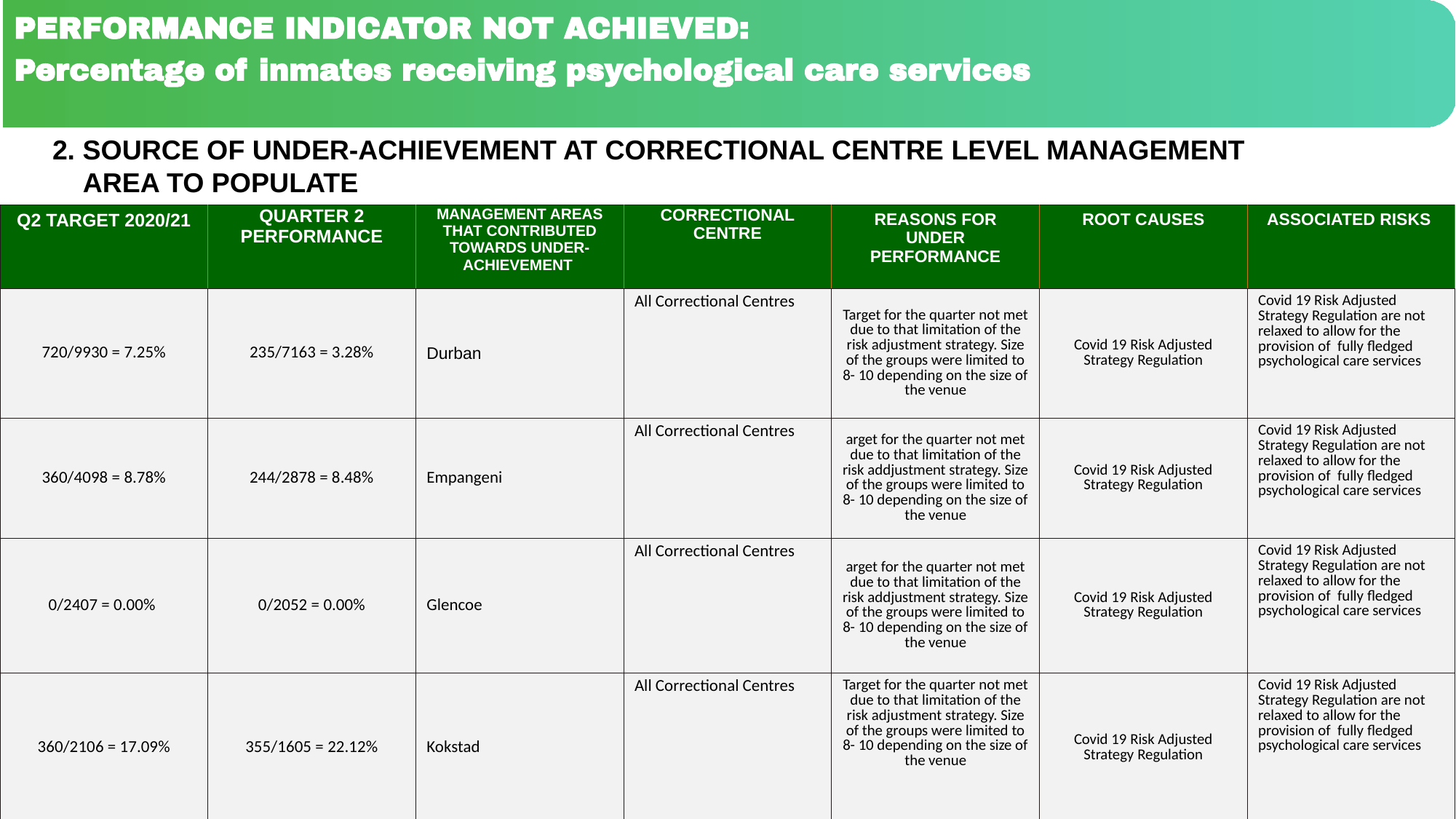

PERFORMANCE INDICATOR NOT ACHIEVED:
Percentage of inmates receiving psychological care services
     2. SOURCE OF UNDER-ACHIEVEMENT AT CORRECTIONAL CENTRE LEVEL MANAGEMENT
         AREA TO POPULATE
| Q2 TARGET 2020/21 | QUARTER 2 PERFORMANCE | MANAGEMENT AREAS THAT CONTRIBUTED TOWARDS UNDER-ACHIEVEMENT | CORRECTIONAL CENTRE | REASONS FOR UNDER PERFORMANCE | ROOT CAUSES | ASSOCIATED RISKS |
| --- | --- | --- | --- | --- | --- | --- |
| 720/9930 = 7.25% | 235/7163 = 3.28% | Durban | All Correctional Centres | Target for the quarter not met due to that limitation of the risk adjustment strategy. Size of the groups were limited to 8- 10 depending on the size of the venue | Covid 19 Risk Adjusted Strategy Regulation | Covid 19 Risk Adjusted Strategy Regulation are not relaxed to allow for the provision of fully fledged psychological care services |
| 360/4098 = 8.78% | 244/2878 = 8.48% | Empangeni | All Correctional Centres | arget for the quarter not met due to that limitation of the risk addjustment strategy. Size of the groups were limited to 8- 10 depending on the size of the venue | Covid 19 Risk Adjusted Strategy Regulation | Covid 19 Risk Adjusted Strategy Regulation are not relaxed to allow for the provision of fully fledged psychological care services |
| 0/2407 = 0.00% | 0/2052 = 0.00% | Glencoe | All Correctional Centres | arget for the quarter not met due to that limitation of the risk addjustment strategy. Size of the groups were limited to 8- 10 depending on the size of the venue | Covid 19 Risk Adjusted Strategy Regulation | Covid 19 Risk Adjusted Strategy Regulation are not relaxed to allow for the provision of fully fledged psychological care services |
| 360/2106 = 17.09% | 355/1605 = 22.12% | Kokstad | All Correctional Centres | Target for the quarter not met due to that limitation of the risk adjustment strategy. Size of the groups were limited to 8- 10 depending on the size of the venue | Covid 19 Risk Adjusted Strategy Regulation | Covid 19 Risk Adjusted Strategy Regulation are not relaxed to allow for the provision of fully fledged psychological care services |